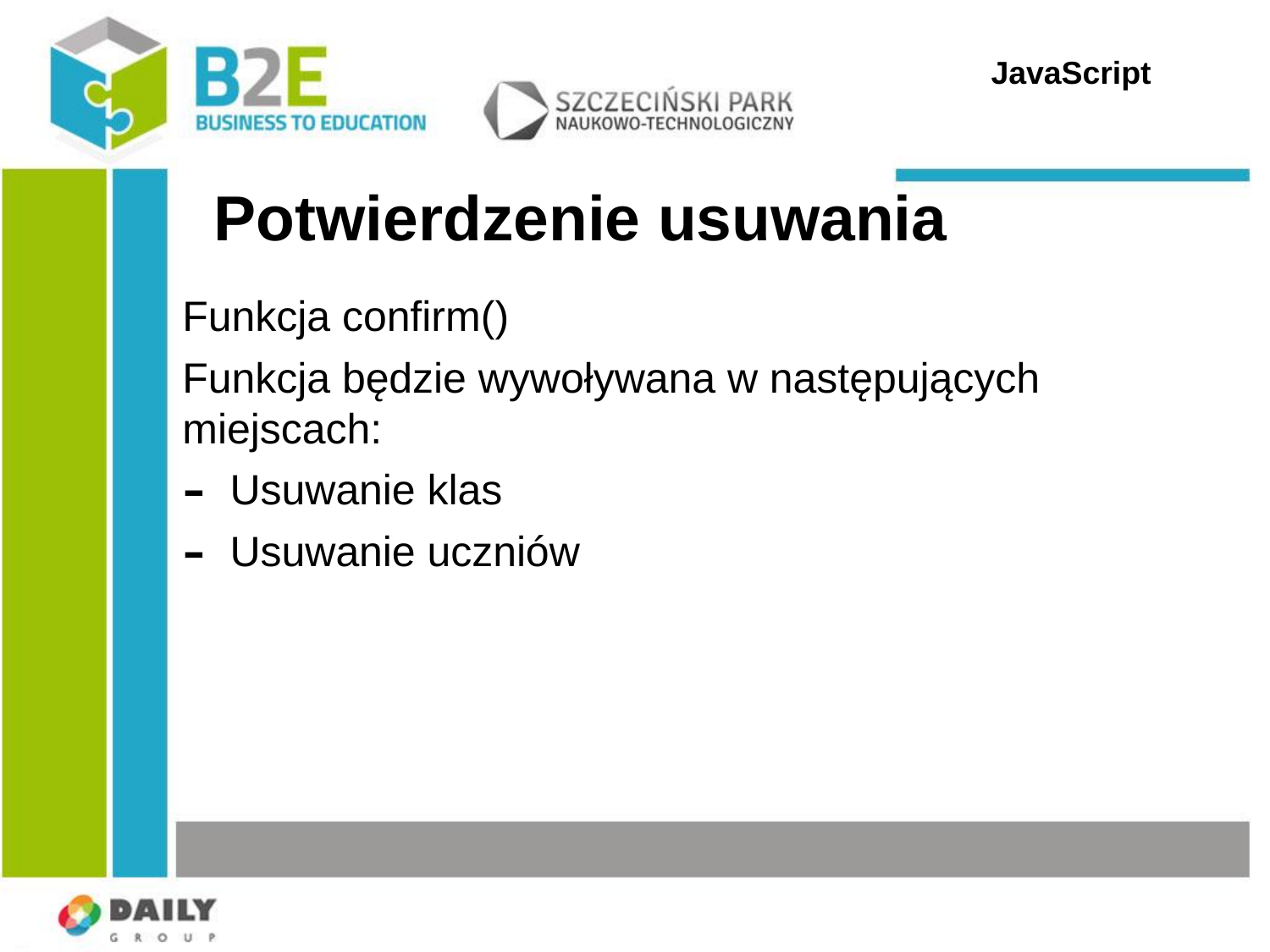

JavaScript
Potwierdzenie usuwania
Funkcja confirm()
Funkcja będzie wywoływana w następujących miejscach:
Usuwanie klas
Usuwanie uczniów